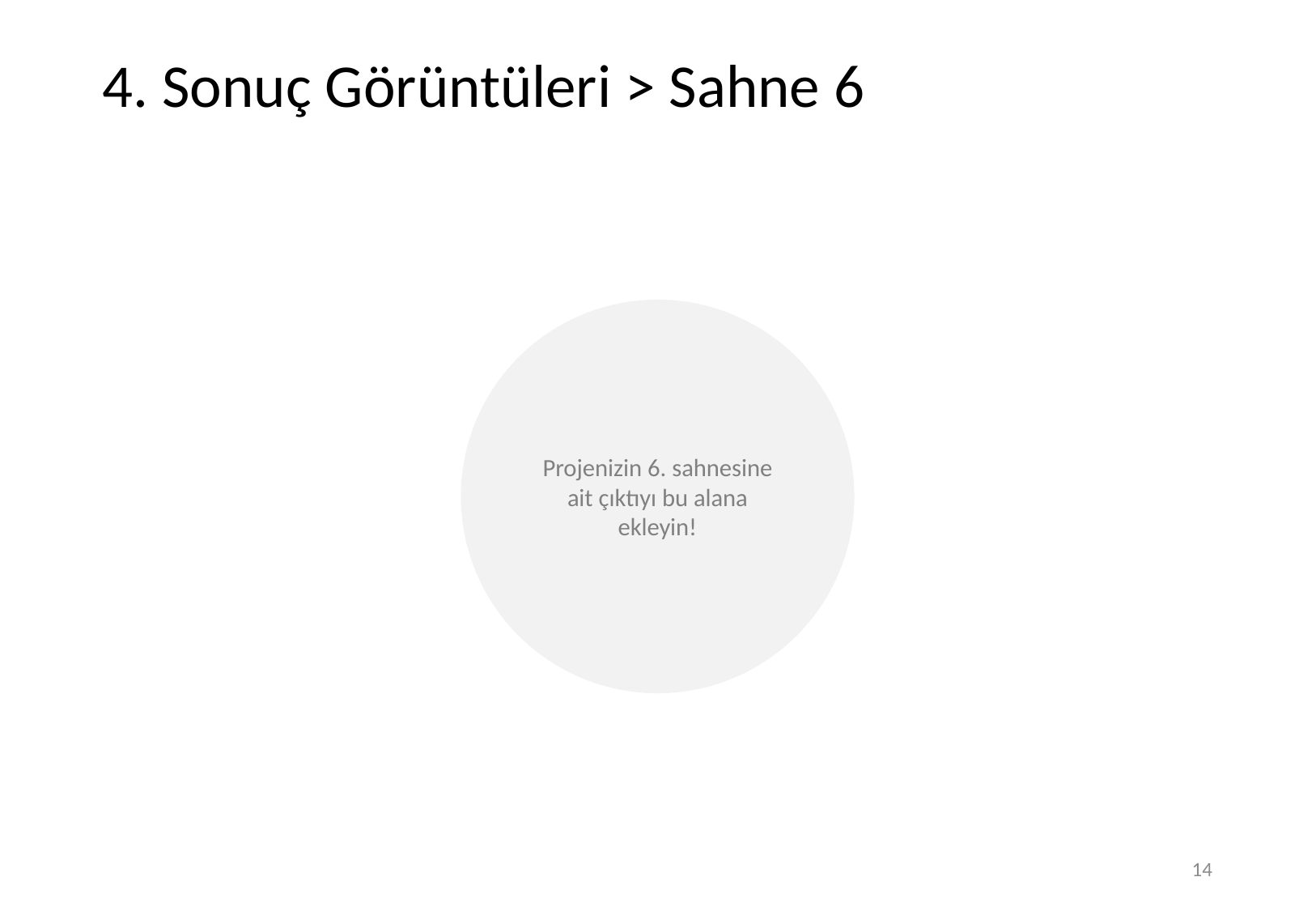

# 4. Sonuç Görüntüleri > Sahne 6
Projenizin 6. sahnesine ait çıktıyı bu alana ekleyin!
14